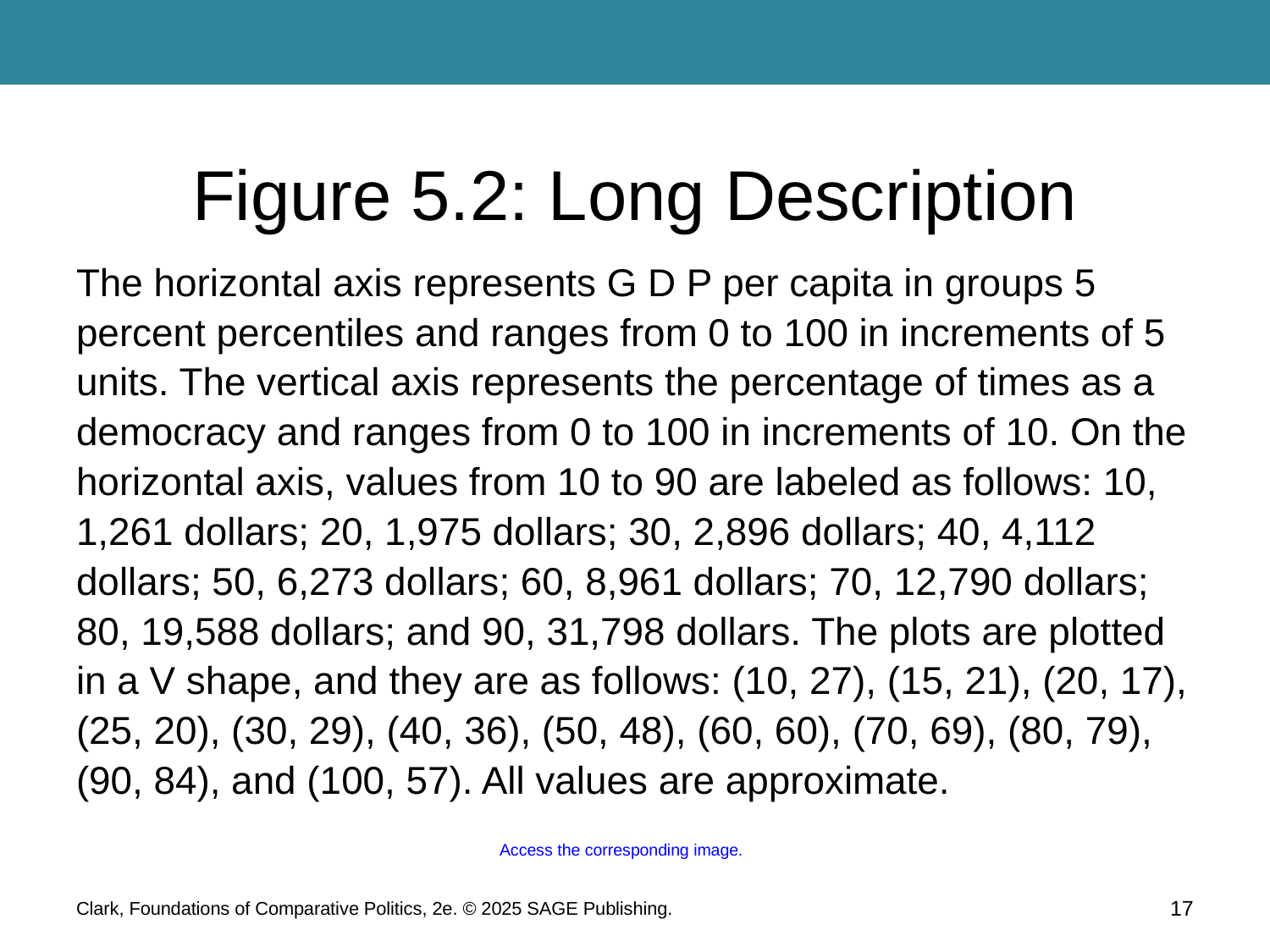

# Figure 5.2: Long Description
The horizontal axis represents G D P per capita in groups 5 percent percentiles and ranges from 0 to 100 in increments of 5 units. The vertical axis represents the percentage of times as a democracy and ranges from 0 to 100 in increments of 10. On the horizontal axis, values from 10 to 90 are labeled as follows: 10, 1,261 dollars; 20, 1,975 dollars; 30, 2,896 dollars; 40, 4,112 dollars; 50, 6,273 dollars; 60, 8,961 dollars; 70, 12,790 dollars; 80, 19,588 dollars; and 90, 31,798 dollars. The plots are plotted in a V shape, and they are as follows: (10, 27), (15, 21), (20, 17), (25, 20), (30, 29), (40, 36), (50, 48), (60, 60), (70, 69), (80, 79), (90, 84), and (100, 57). All values are approximate.
Access the corresponding image.
17
Clark, Foundations of Comparative Politics, 2e. © 2025 SAGE Publishing.